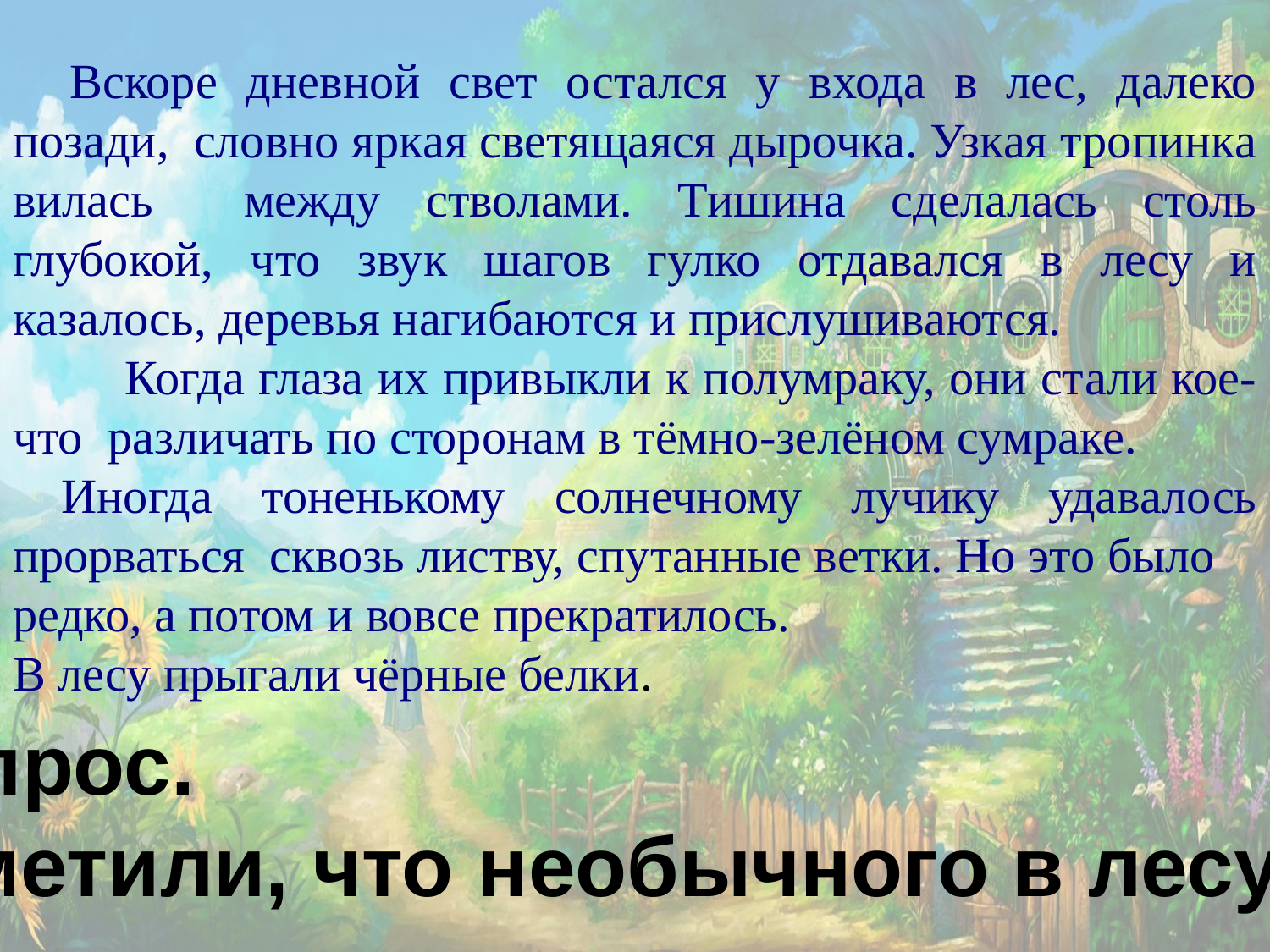

Вскоре дневной свет остался у входа в лес, далеко позади,  словно яркая светящаяся дырочка. Узкая тропинка вилась  между стволами. Тишина сделалась столь глубокой, что звук шагов гулко отдавался в лесу и казалось, деревья нагибаются и прислушиваются.
        Когда глаза их привыкли к полумраку, они стали кое-что  различать по сторонам в тёмно-зелёном сумраке.
 Иногда тоненькому солнечному лучику удавалось прорваться  сквозь листву, спутанные ветки. Но это было
редко, а потом и вовсе прекратилось.
В лесу прыгали чёрные белки.
Вопрос.
Заметили, что необычного в лесу?